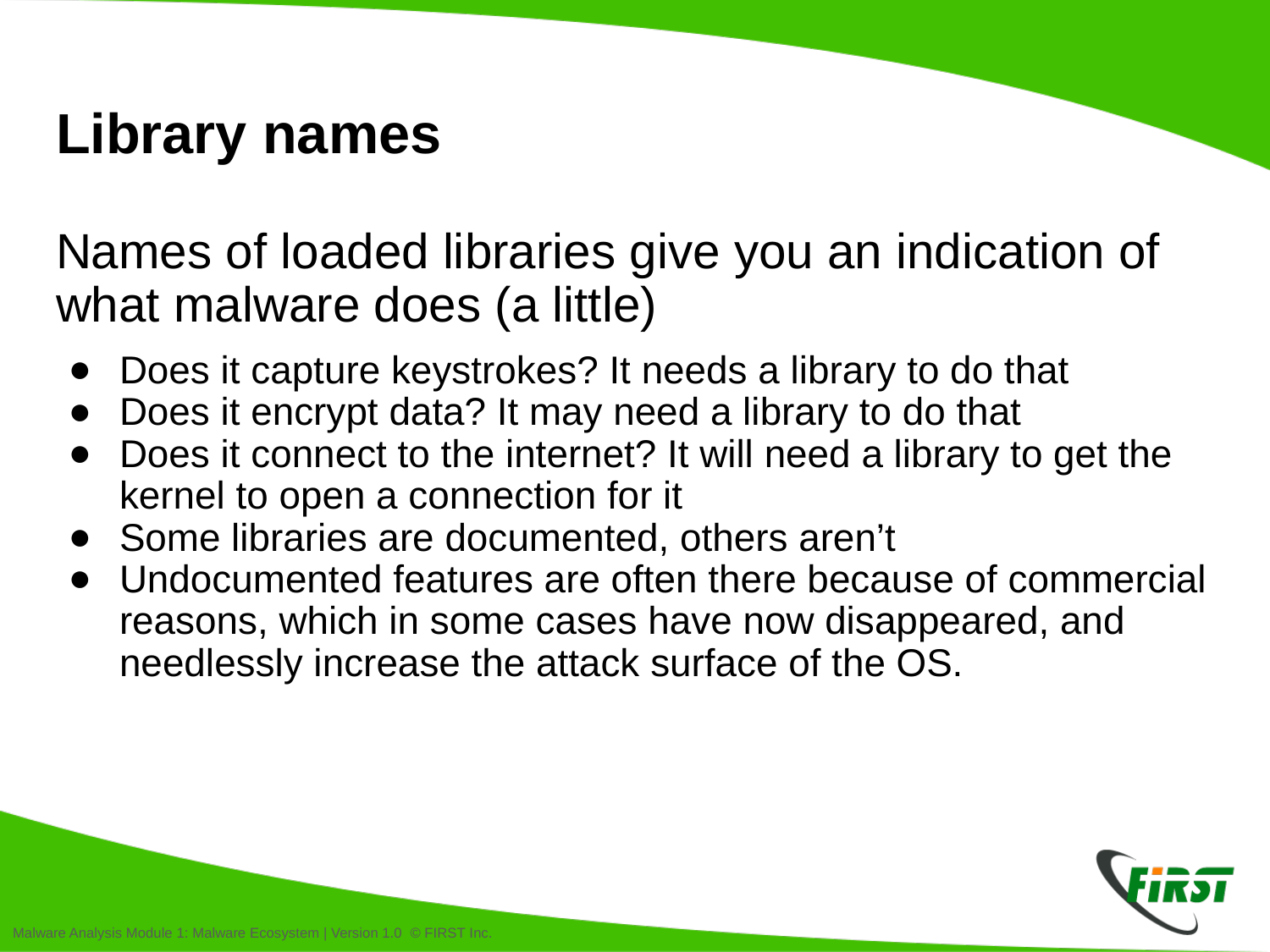

# Library names
Names of loaded libraries give you an indication of what malware does (a little)
Does it capture keystrokes? It needs a library to do that
Does it encrypt data? It may need a library to do that
Does it connect to the internet? It will need a library to get the kernel to open a connection for it
Some libraries are documented, others aren’t
Undocumented features are often there because of commercial reasons, which in some cases have now disappeared, and needlessly increase the attack surface of the OS.